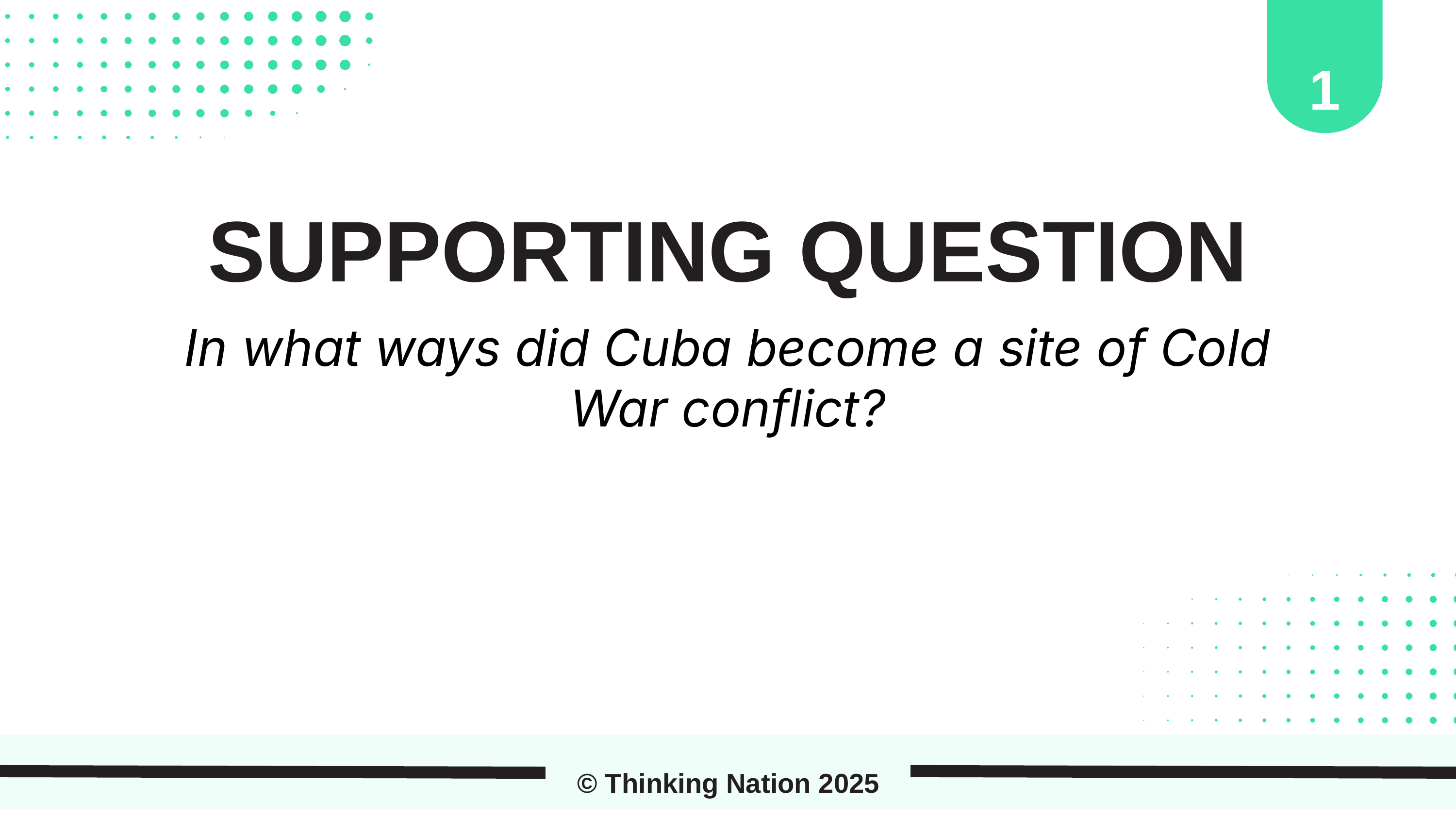

1
SUPPORTING QUESTION
In what ways did Cuba become a site of Cold War conflict?

© Thinking Nation 2025